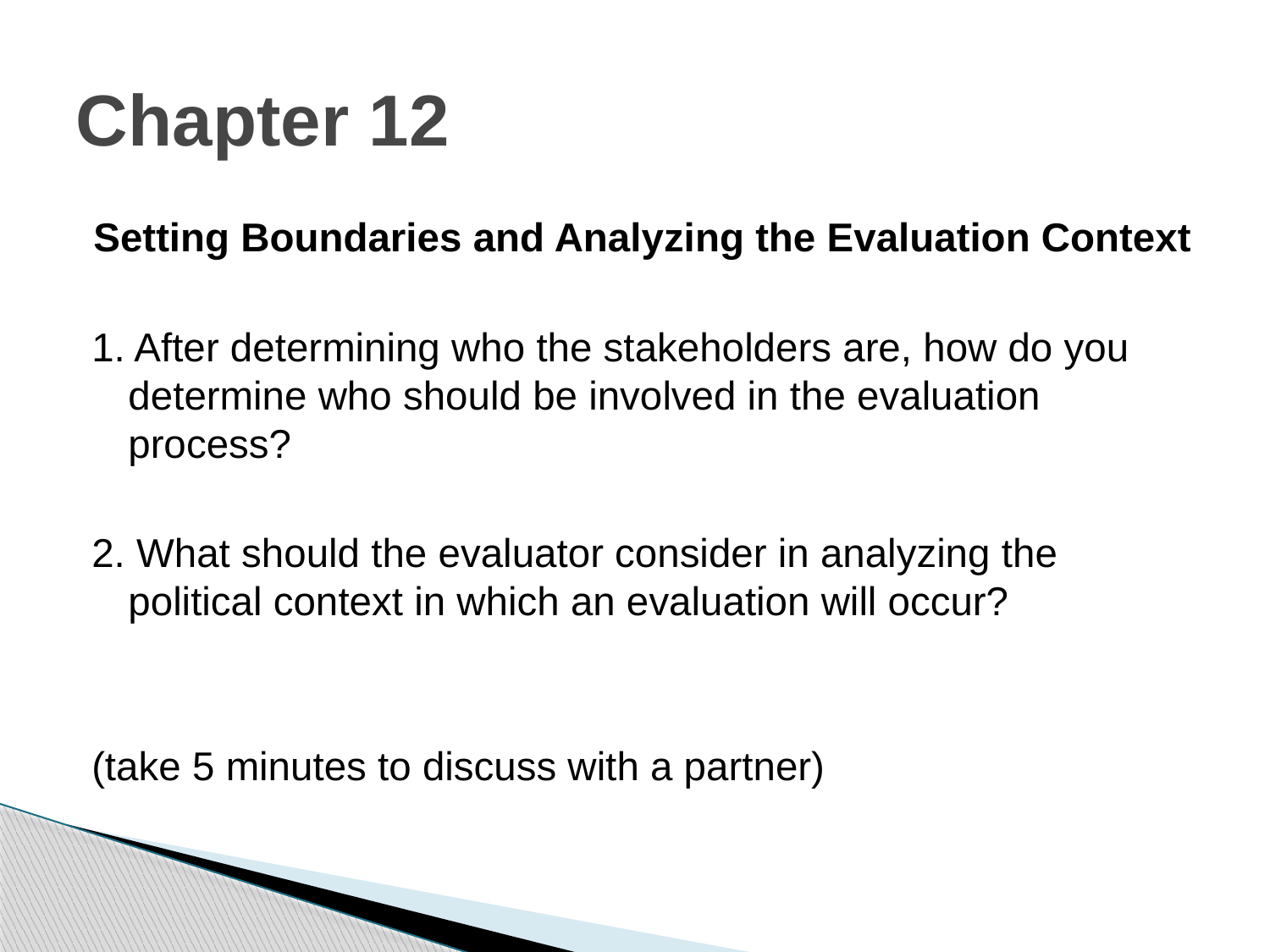

# Chapter 12
Setting Boundaries and Analyzing the Evaluation Context

1. After determining who the stakeholders are, how do you determine who should be involved in the evaluation process?

2. What should the evaluator consider in analyzing the political context in which an evaluation will occur?

(take 5 minutes to discuss with a partner)